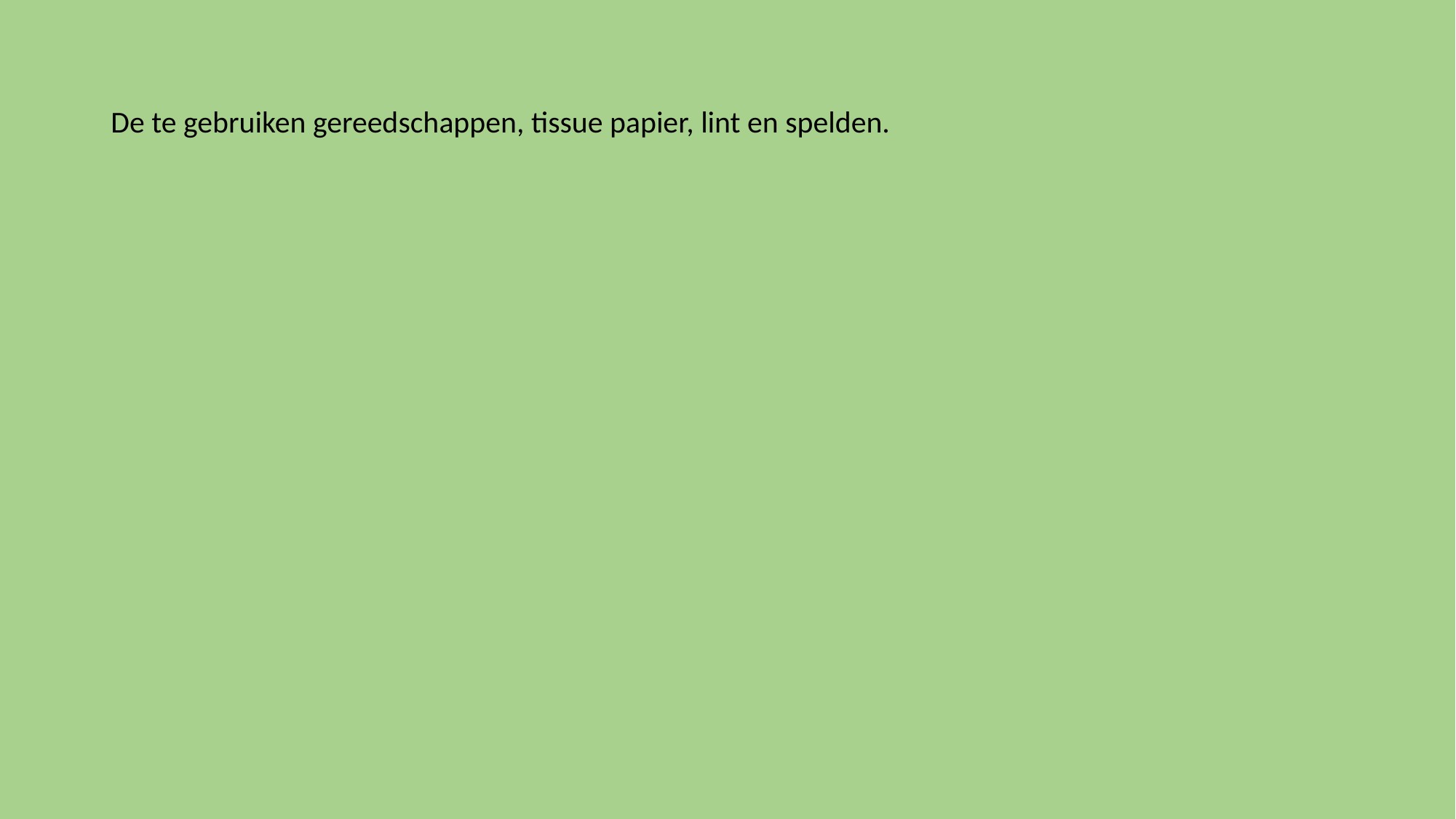

# De te gebruiken gereedschappen, tissue papier, lint en spelden.